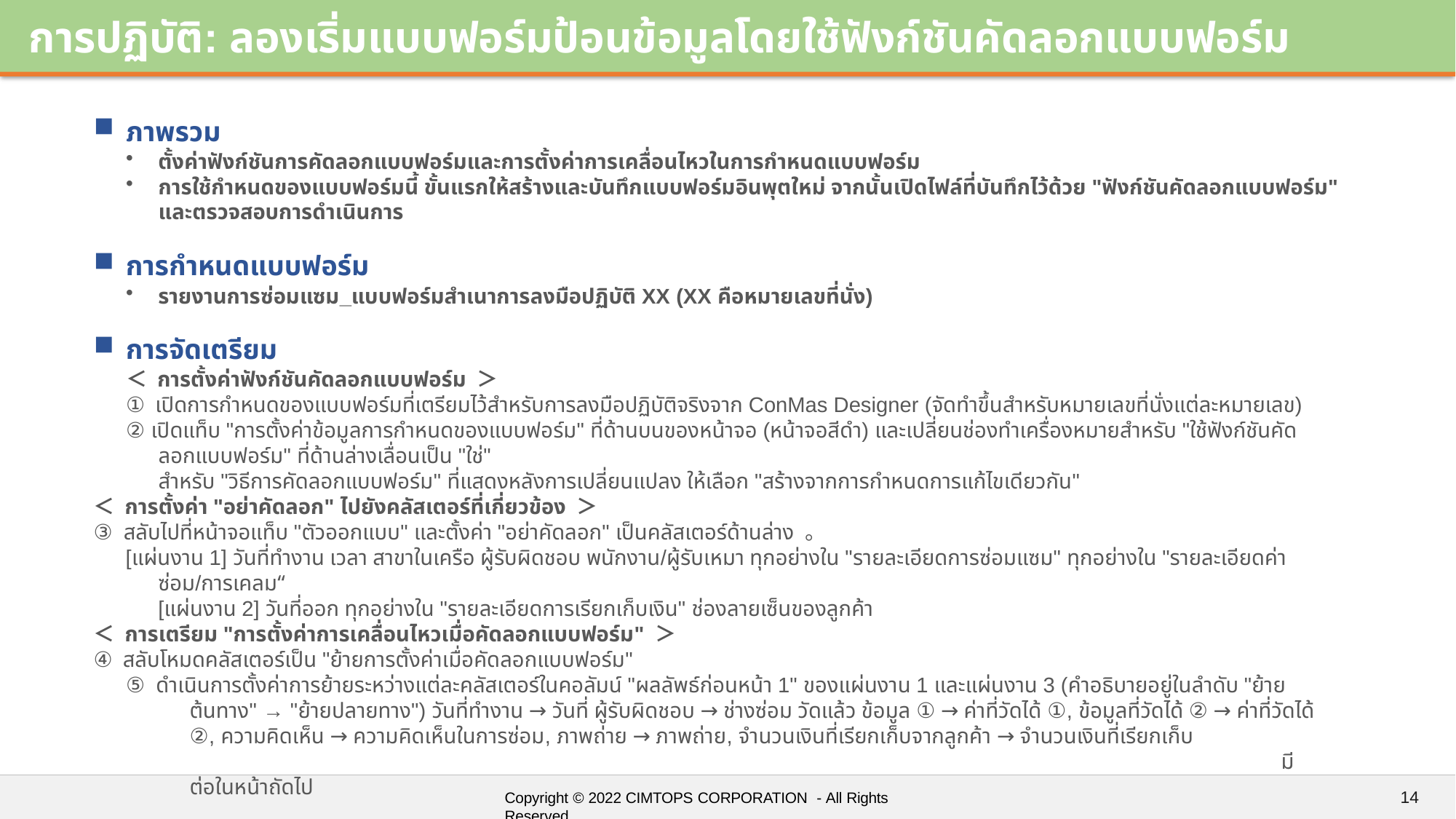

# การปฏิบัติ: ลองเริ่มแบบฟอร์มป้อนข้อมูลโดยใช้ฟังก์ชันคัดลอกแบบฟอร์ม
ภาพรวม
ตั้งค่าฟังก์ชันการคัดลอกแบบฟอร์มและการตั้งค่าการเคลื่อนไหวในการกำหนดแบบฟอร์ม
การใช้กำหนดของแบบฟอร์มนี้ ขั้นแรกให้สร้างและบันทึกแบบฟอร์มอินพุตใหม่ จากนั้นเปิดไฟล์ที่บันทึกไว้ด้วย "ฟังก์ชันคัดลอกแบบฟอร์ม" และตรวจสอบการดำเนินการ
การกำหนดแบบฟอร์ม
รายงานการซ่อมแซม_แบบฟอร์มสำเนาการลงมือปฏิบัติ XX (XX คือหมายเลขที่นั่ง)
การจัดเตรียม
＜ การตั้งค่าฟังก์ชันคัดลอกแบบฟอร์ม ＞
① เปิดการกำหนดของแบบฟอร์มที่เตรียมไว้สำหรับการลงมือปฏิบัติจริงจาก ConMas Designer (จัดทำขึ้นสำหรับหมายเลขที่นั่งแต่ละหมายเลข)
② เปิดแท็บ "การตั้งค่าข้อมูลการกำหนดของแบบฟอร์ม" ที่ด้านบนของหน้าจอ (หน้าจอสีดำ) และเปลี่ยนช่องทำเครื่องหมายสำหรับ "ใช้ฟังก์ชันคัดลอกแบบฟอร์ม" ที่ด้านล่างเลื่อนเป็น "ใช่"
	สำหรับ "วิธีการคัดลอกแบบฟอร์ม" ที่แสดงหลังการเปลี่ยนแปลง ให้เลือก "สร้างจากการกำหนดการแก้ไขเดียวกัน"
＜ การตั้งค่า "อย่าคัดลอก" ไปยังคลัสเตอร์ที่เกี่ยวข้อง ＞
③ สลับไปที่หน้าจอแท็บ "ตัวออกแบบ" และตั้งค่า "อย่าคัดลอก" เป็นคลัสเตอร์ด้านล่าง 。
[แผ่นงาน 1] วันที่ทำงาน เวลา สาขาในเครือ ผู้รับผิดชอบ พนักงาน/ผู้รับเหมา ทุกอย่างใน "รายละเอียดการซ่อมแซม" ทุกอย่างใน "รายละเอียดค่าซ่อม/การเคลม“
[แผ่นงาน 2] วันที่ออก ทุกอย่างใน "รายละเอียดการเรียกเก็บเงิน" ช่องลายเซ็นของลูกค้า
＜ การเตรียม "การตั้งค่าการเคลื่อนไหวเมื่อคัดลอกแบบฟอร์ม" ＞
④ สลับโหมดคลัสเตอร์เป็น "ย้ายการตั้งค่าเมื่อคัดลอกแบบฟอร์ม"
⑤ ดำเนินการตั้งค่าการย้ายระหว่างแต่ละคลัสเตอร์ในคอลัมน์ "ผลลัพธ์ก่อนหน้า 1" ของแผ่นงาน 1 และแผ่นงาน 3 (คำอธิบายอยู่ในลำดับ "ย้ายต้นทาง" → "ย้ายปลายทาง") วันที่ทำงาน → วันที่ ผู้รับผิดชอบ → ช่างซ่อม วัดแล้ว ข้อมูล ① → ค่าที่วัดได้ ①, ข้อมูลที่วัดได้ ② → ค่าที่วัดได้ ②, ความคิดเห็น → ความคิดเห็นในการซ่อม, ภาพถ่าย → ภาพถ่าย, จำนวนเงินที่เรียกเก็บจากลูกค้า → จำนวนเงินที่เรียกเก็บ
										มีต่อในหน้าถัดไป
14
Copyright © 2022 CIMTOPS CORPORATION - All Rights Reserved.